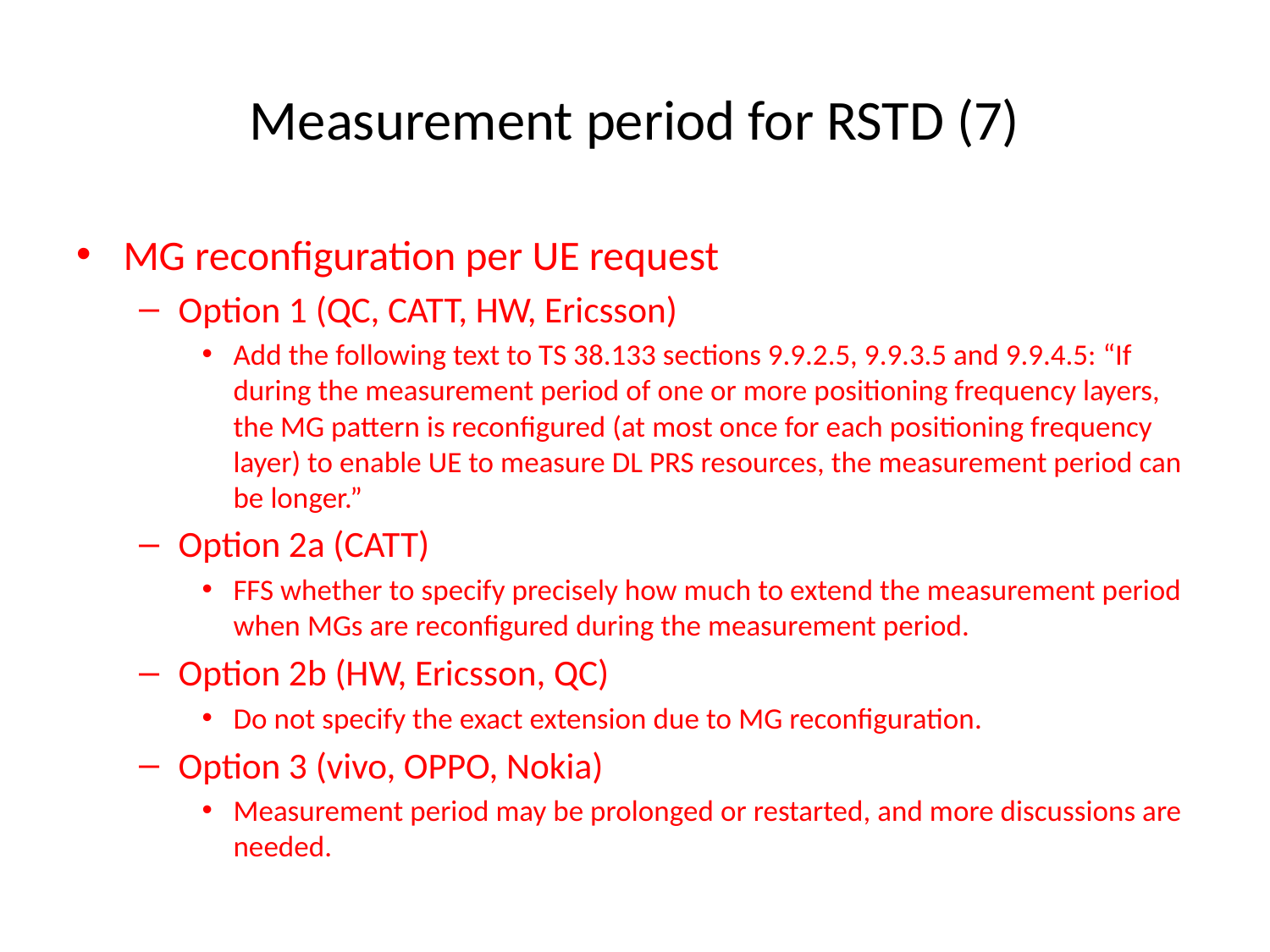

# Measurement period for RSTD (7)
MG reconfiguration per UE request
Option 1 (QC, CATT, HW, Ericsson)
Add the following text to TS 38.133 sections 9.9.2.5, 9.9.3.5 and 9.9.4.5: “If during the measurement period of one or more positioning frequency layers, the MG pattern is reconfigured (at most once for each positioning frequency layer) to enable UE to measure DL PRS resources, the measurement period can be longer.”
Option 2a (CATT)
FFS whether to specify precisely how much to extend the measurement period when MGs are reconfigured during the measurement period.
Option 2b (HW, Ericsson, QC)
Do not specify the exact extension due to MG reconfiguration.
Option 3 (vivo, OPPO, Nokia)
Measurement period may be prolonged or restarted, and more discussions are needed.